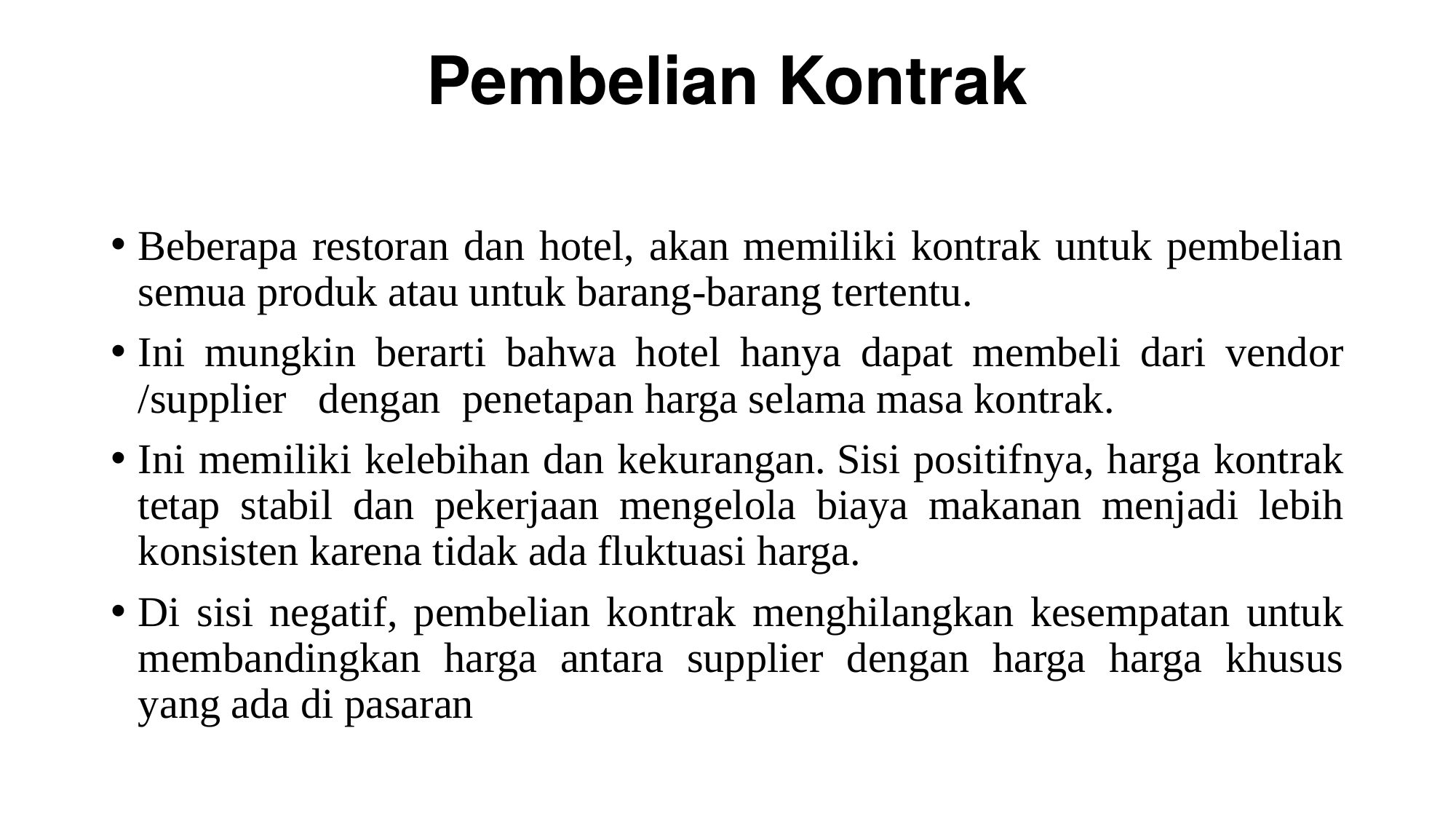

# Pembelian Kontrak
Beberapa restoran dan hotel, akan memiliki kontrak untuk pembelian semua produk atau untuk barang-barang tertentu.
Ini mungkin berarti bahwa hotel hanya dapat membeli dari vendor /supplier   dengan  penetapan harga selama masa kontrak.
Ini memiliki kelebihan dan kekurangan. Sisi positifnya, harga kontrak tetap stabil dan pekerjaan mengelola biaya makanan menjadi lebih konsisten karena tidak ada fluktuasi harga.
Di sisi negatif, pembelian kontrak menghilangkan kesempatan untuk membandingkan harga antara supplier dengan harga harga khusus yang ada di pasaran